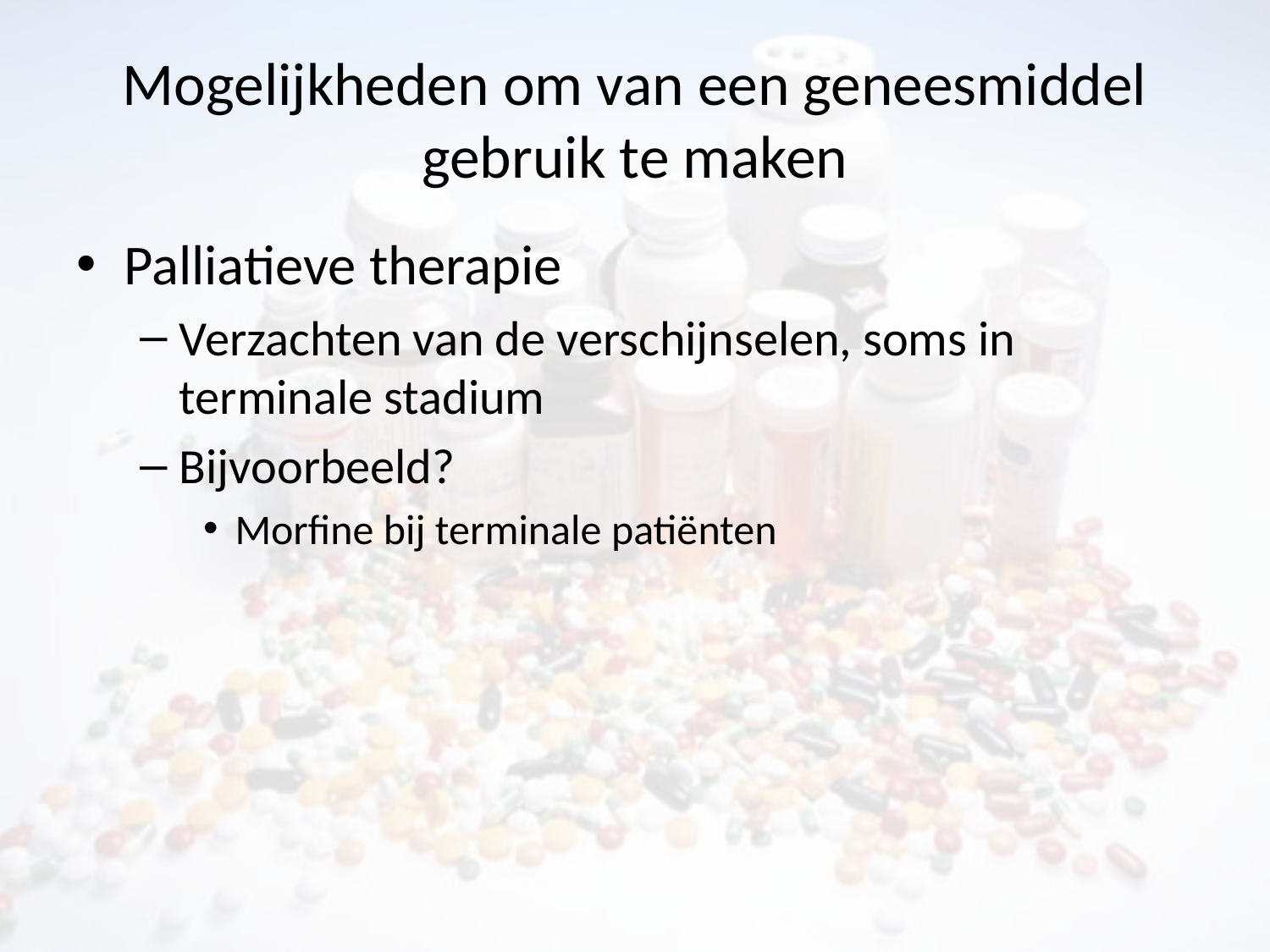

# Mogelijkheden om van een geneesmiddel gebruik te maken
Palliatieve therapie
Verzachten van de verschijnselen, soms in terminale stadium
Bijvoorbeeld?
Morfine bij terminale patiënten